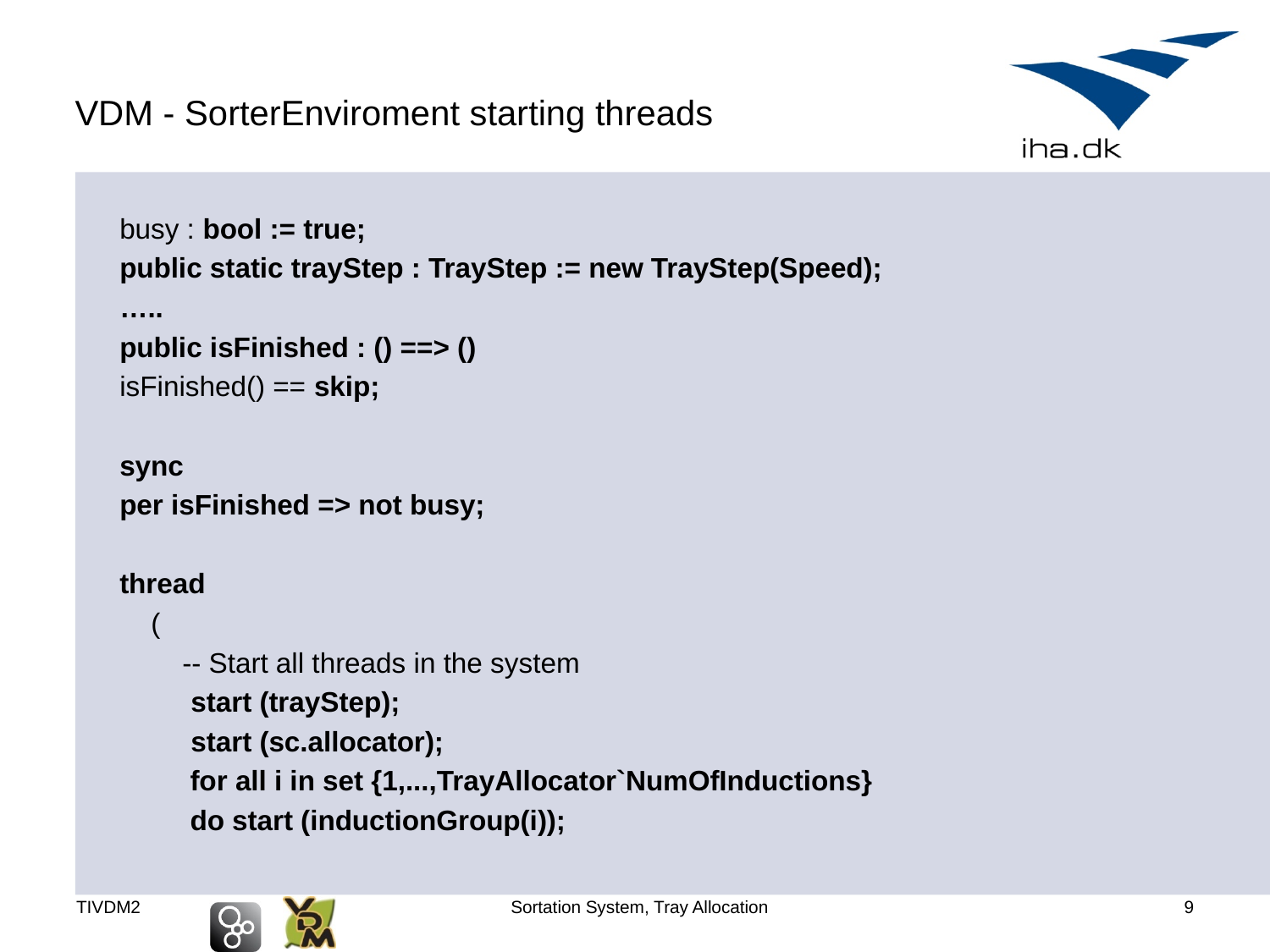

# VDM - SorterEnviroment starting threads
busy : bool := true;
public static trayStep : TrayStep := new TrayStep(Speed);
…..
public isFinished : () ==> ()
isFinished() == skip;

sync
per isFinished => not busy;

thread
    (
        -- Start all threads in the system
   	   start (trayStep);
	   start (sc.allocator);
         for all i in set {1,...,TrayAllocator`NumOfInductions}
         do start (inductionGroup(i));

TIVDM2
Sortation System, Tray Allocation
9